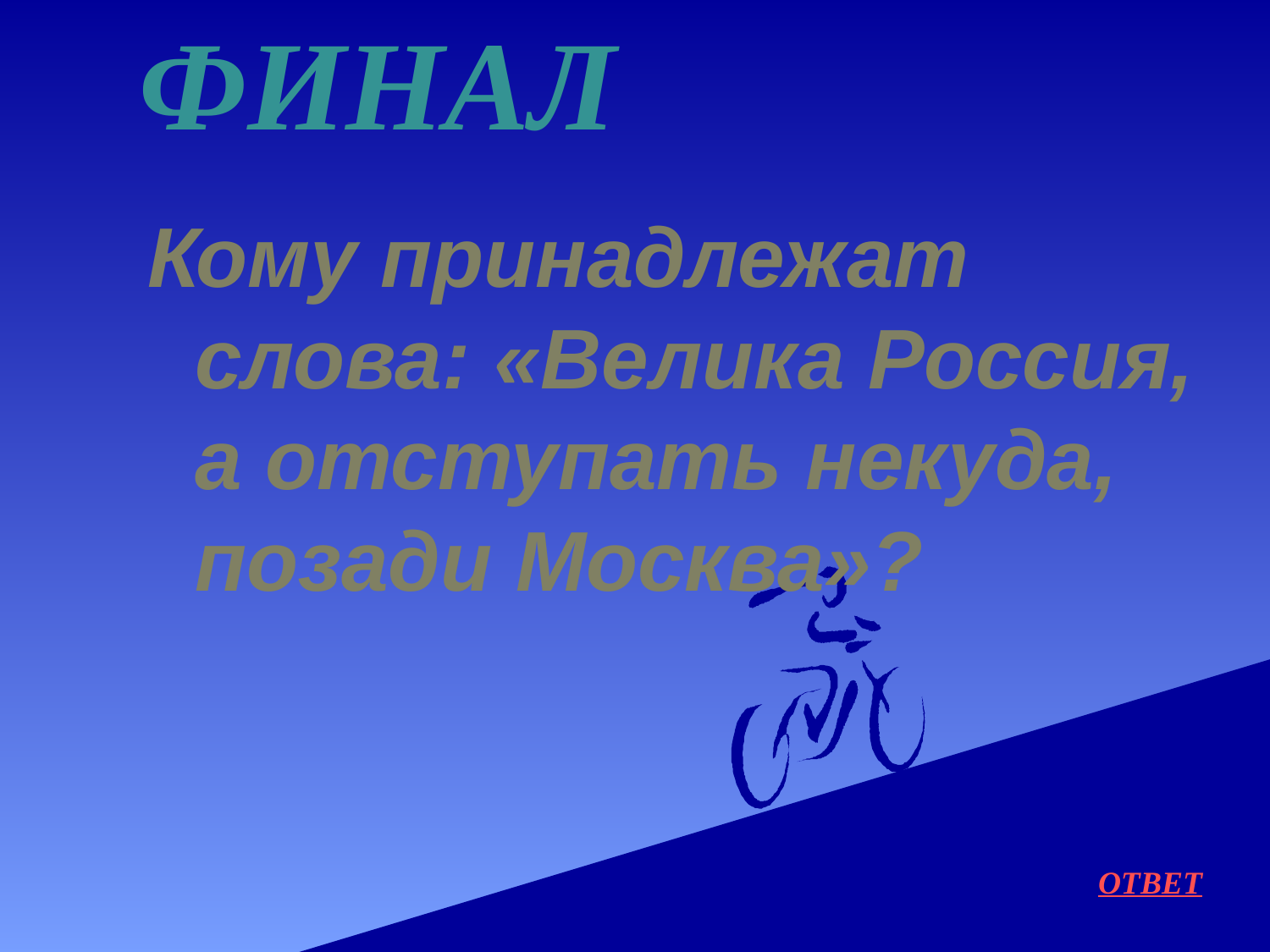

# ФИНАЛ
Кому принадлежат слова: «Велика Россия, а отступать некуда, позади Москва»?
ОТВЕТ